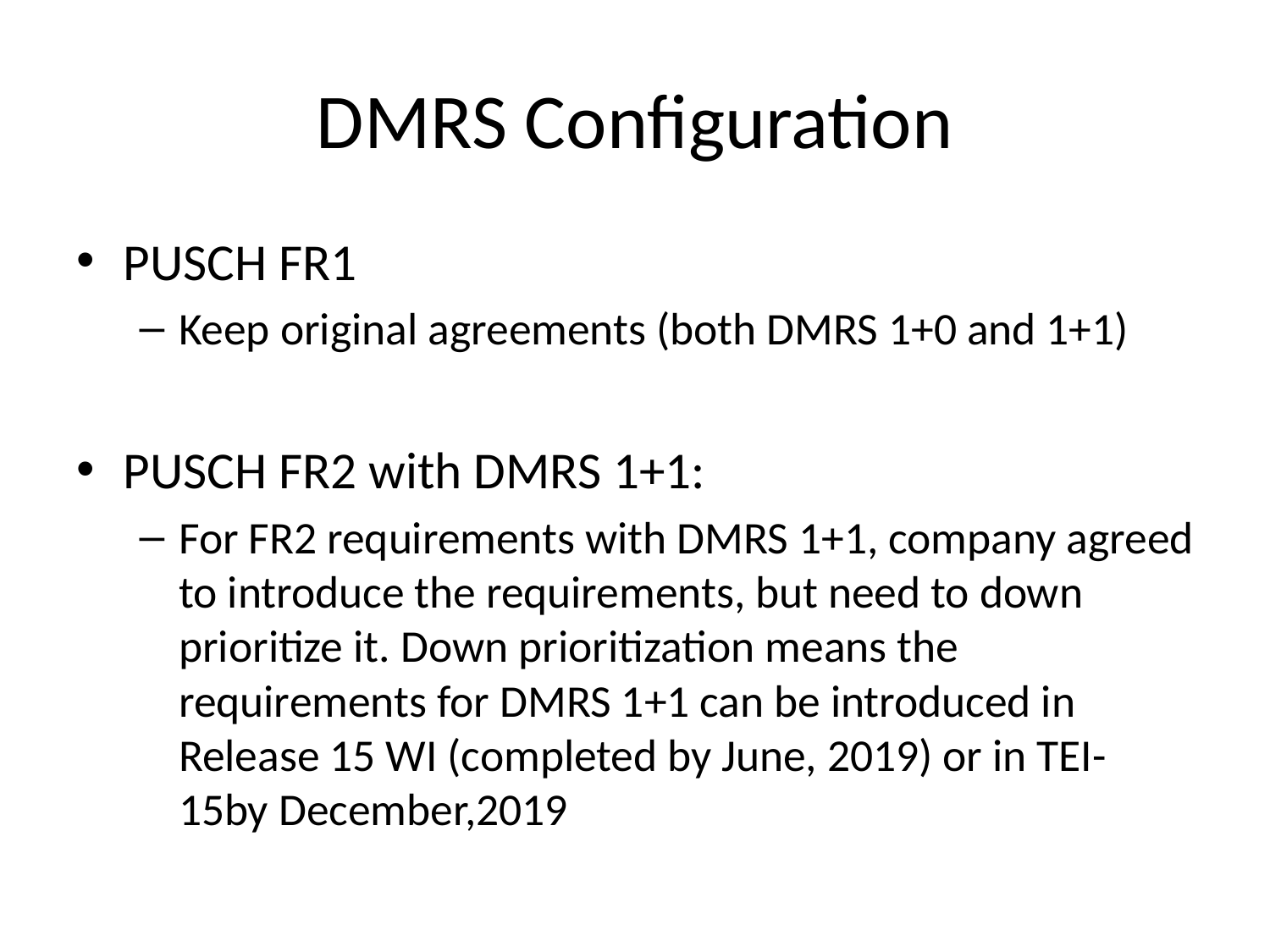

# DMRS Configuration
PUSCH FR1
Keep original agreements (both DMRS 1+0 and 1+1)

PUSCH FR2 with DMRS 1+1:
For FR2 requirements with DMRS 1+1, company agreed to introduce the requirements, but need to down prioritize it. Down prioritization means the requirements for DMRS 1+1 can be introduced in Release 15 WI (completed by June, 2019) or in TEI-15by December,2019